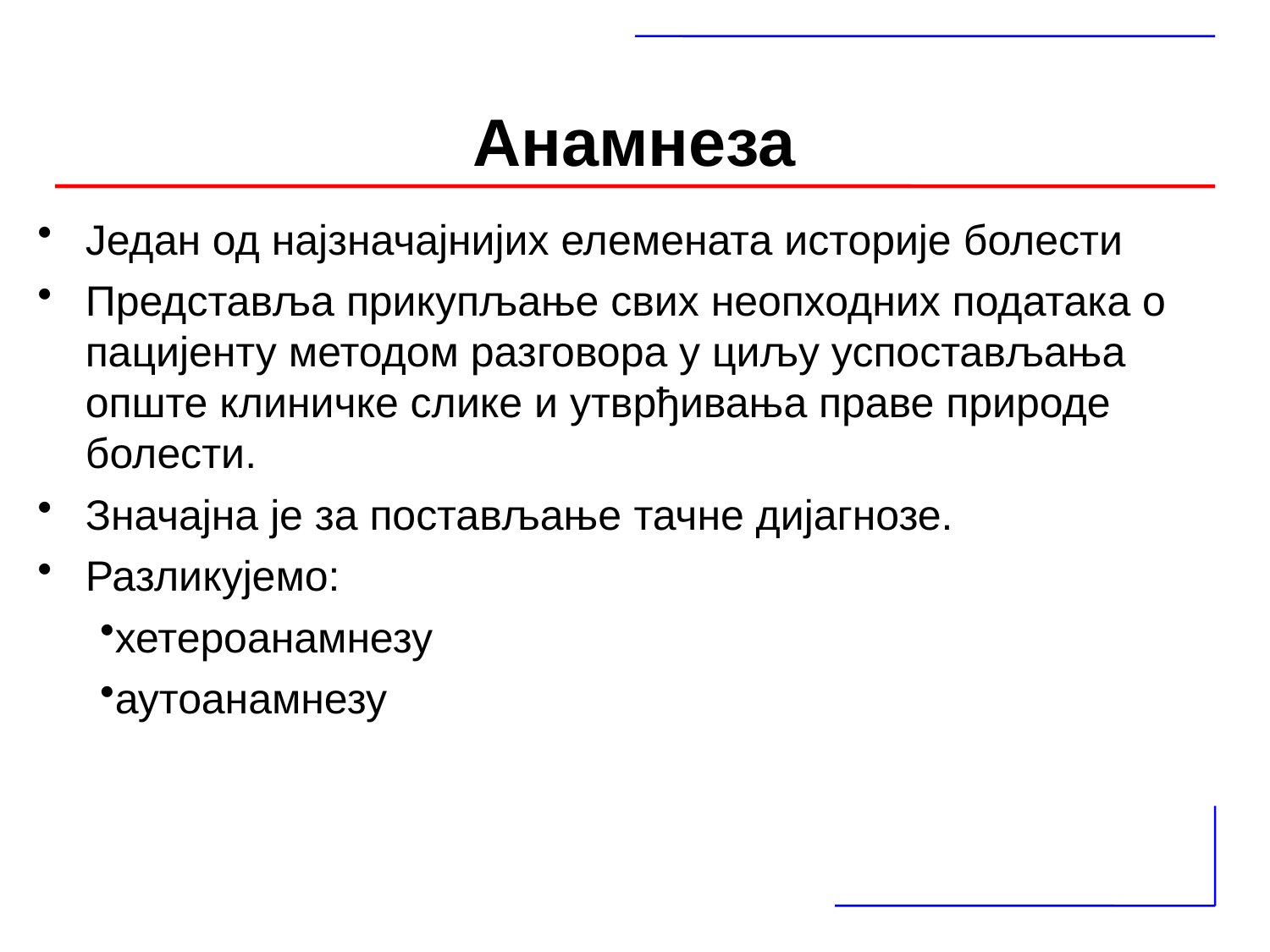

# Анамнеза
Један од најзначајнијих елемената историје болести
Представља прикупљање свих неопходних података о пацијенту методом разговора у циљу успостављања опште клиничке слике и утврђивања праве природе болести.
Значајна је за постављање тачне дијагнозе.
Разликујемо:
хетероанамнезу
аутоанамнезу